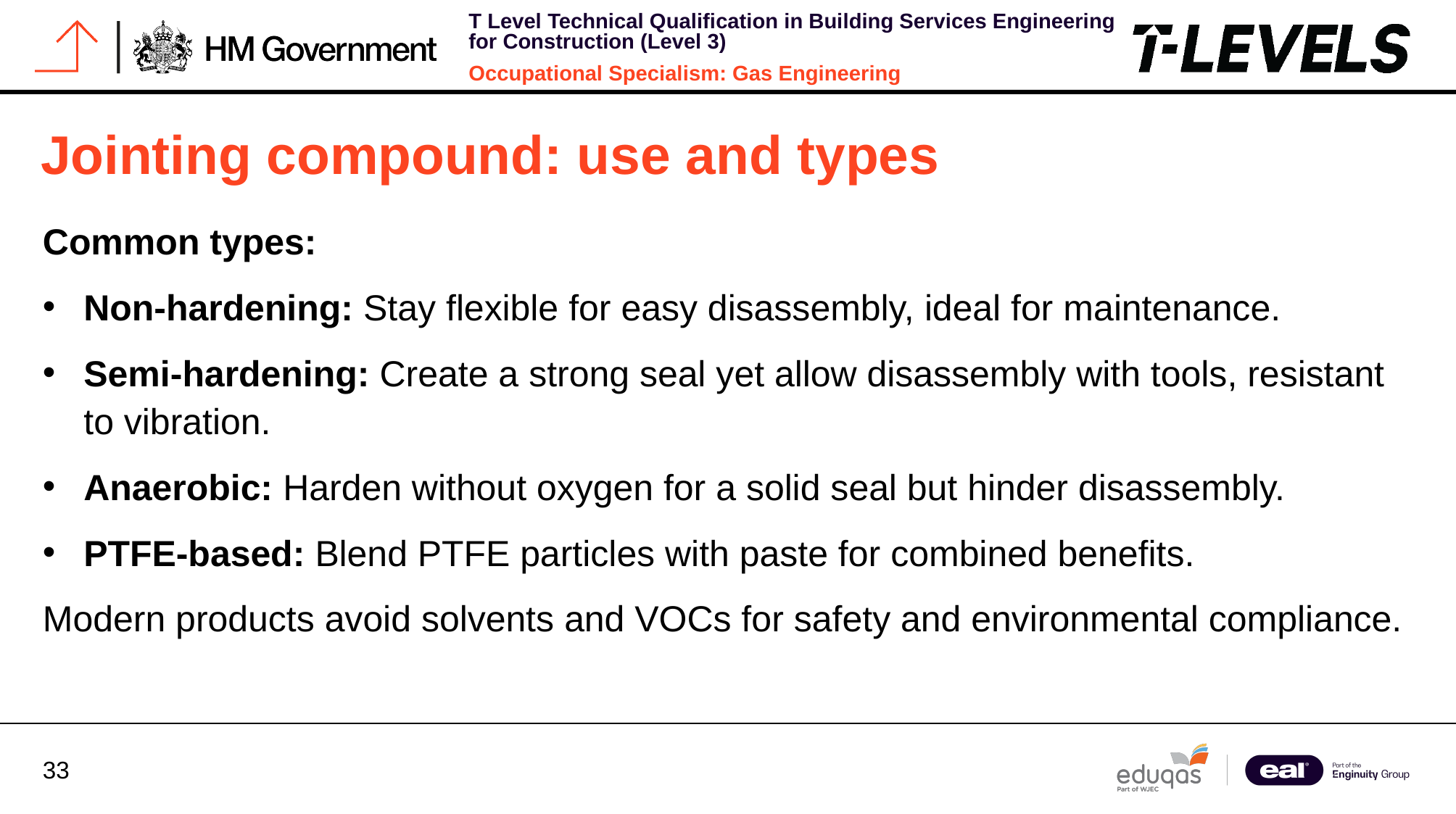

# Jointing compound: use and types
Common types:
Non-hardening: Stay flexible for easy disassembly, ideal for maintenance.
Semi-hardening: Create a strong seal yet allow disassembly with tools, resistant to vibration.
Anaerobic: Harden without oxygen for a solid seal but hinder disassembly.
PTFE-based: Blend PTFE particles with paste for combined benefits.
Modern products avoid solvents and VOCs for safety and environmental compliance.